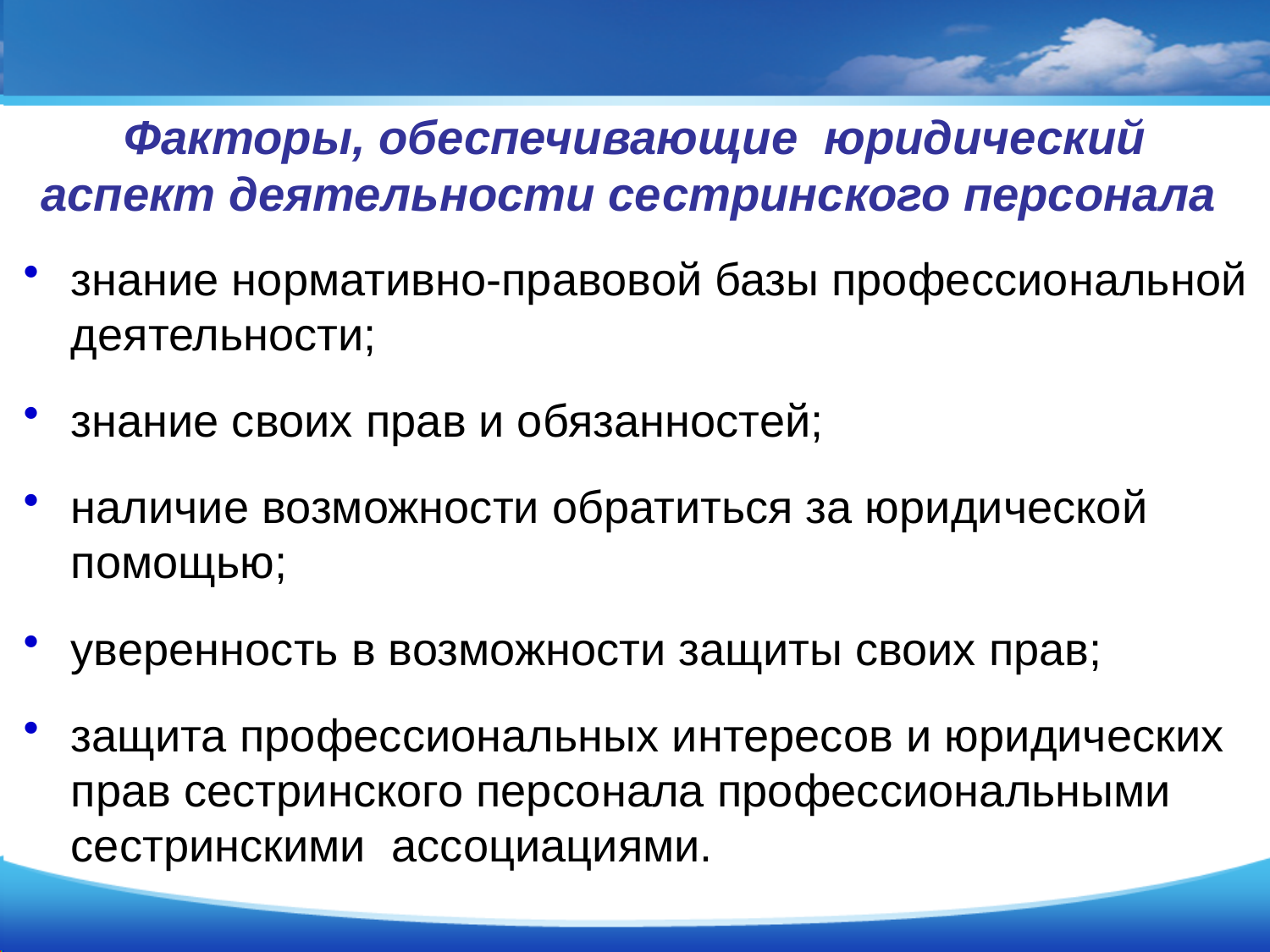

# Факторы, обеспечивающие  юридический аспект деятельности сестринского персонала
знание нормативно-правовой базы профессиональной деятельности;
знание своих прав и обязанностей;
наличие возможности обратиться за юридической помощью;
уверенность в возможности защиты своих прав;
защита профессиональных интересов и юридических прав сестринского персонала профессиональными сестринскими  ассоциациями.